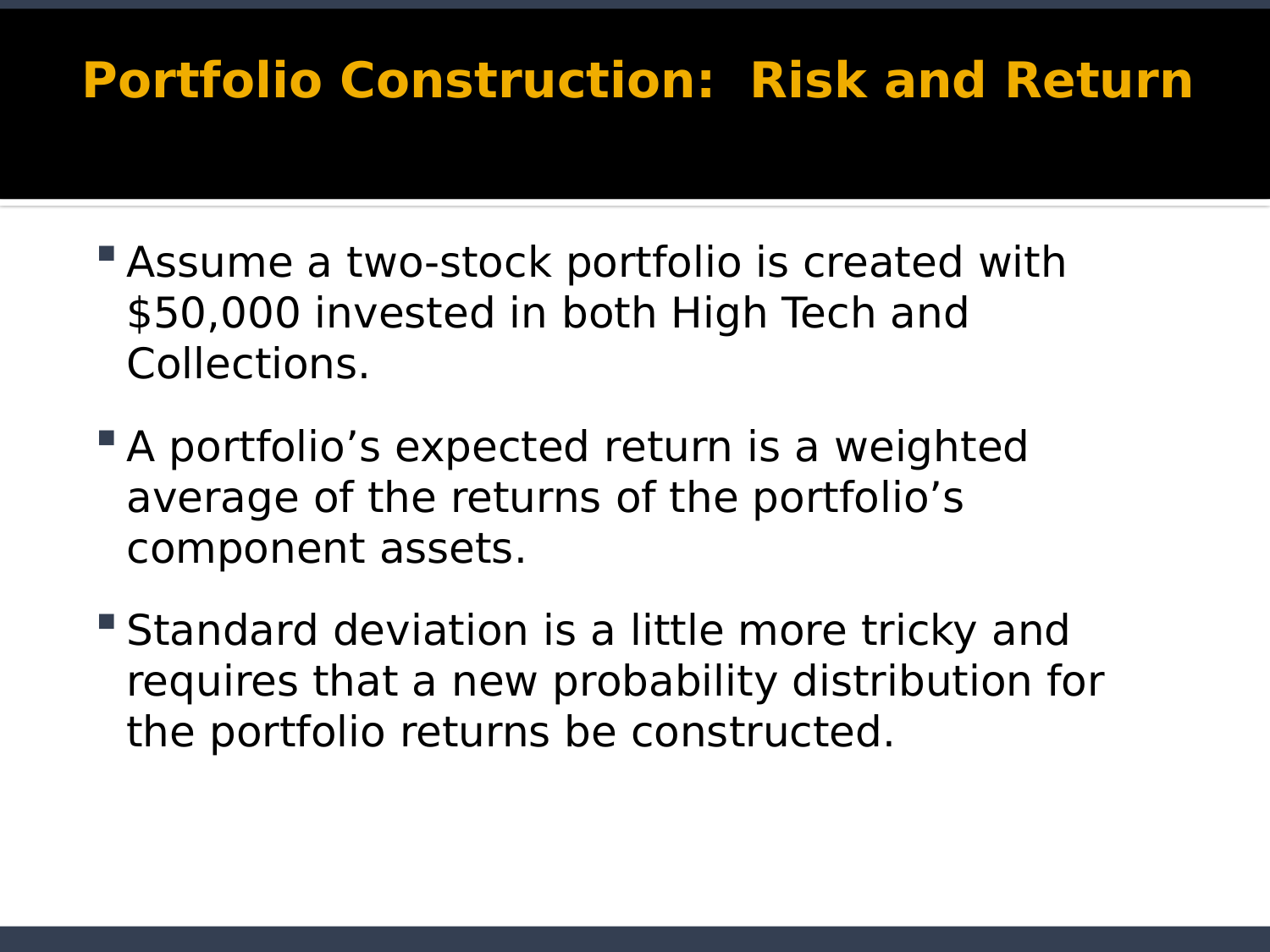

# Portfolio Construction:  Risk and Return
Assume a two-stock portfolio is created with $50,000 invested in both High Tech and Collections.
A portfolio’s expected return is a weighted average of the returns of the portfolio’s component assets.
Standard deviation is a little more tricky and requires that a new probability distribution for the portfolio returns be constructed.